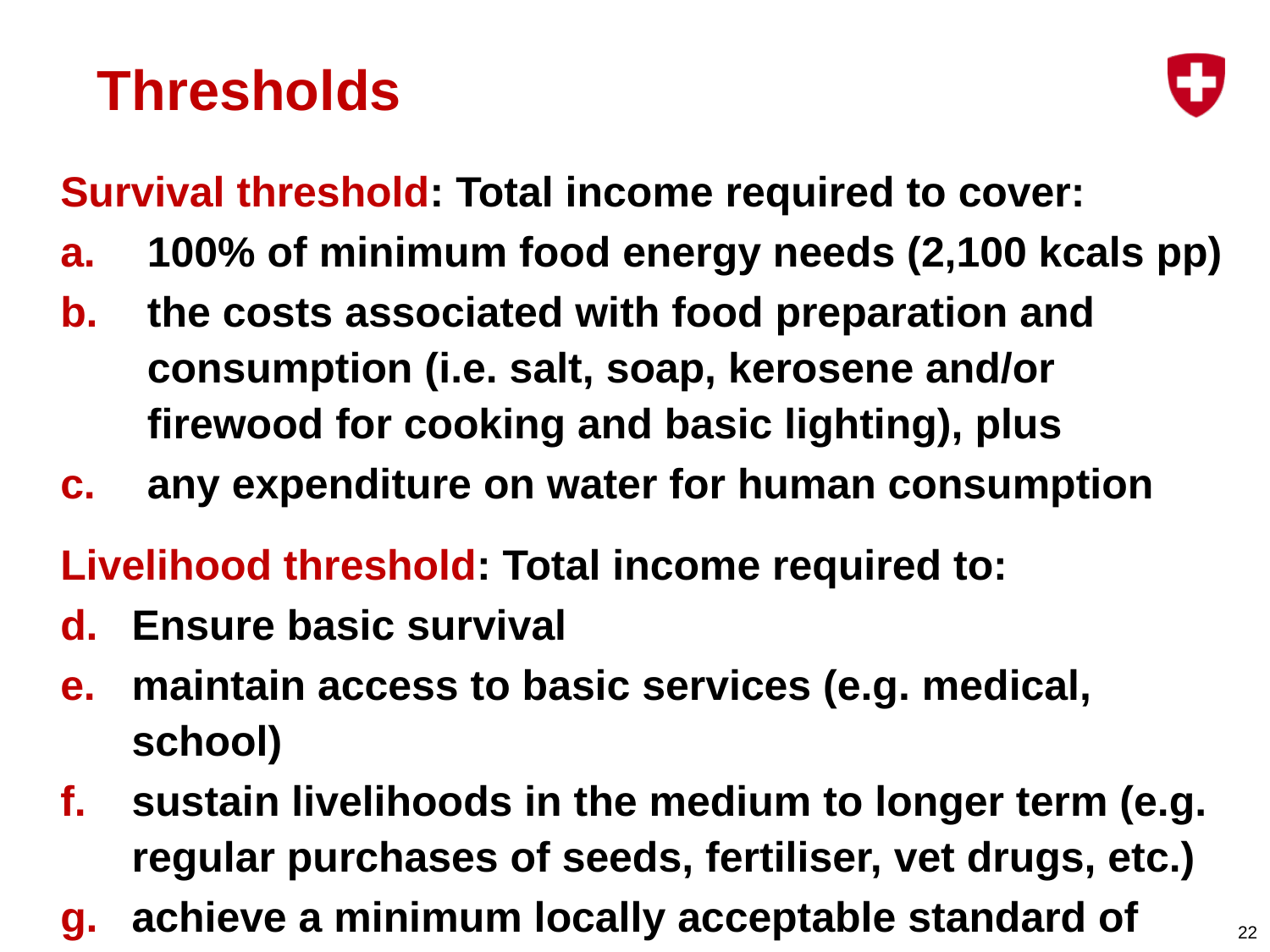

# Thresholds
Survival threshold: Total income required to cover:
100% of minimum food energy needs (2,100 kcals pp)
the costs associated with food preparation and consumption (i.e. salt, soap, kerosene and/or firewood for cooking and basic lighting), plus
any expenditure on water for human consumption
Livelihood threshold: Total income required to:
Ensure basic survival
maintain access to basic services (e.g. medical, school)
sustain livelihoods in the medium to longer term (e.g. regular purchases of seeds, fertiliser, vet drugs, etc.)
achieve a minimum locally acceptable standard of living (e.g. purchase of basic clothing, coffee/tea, etc.)

22